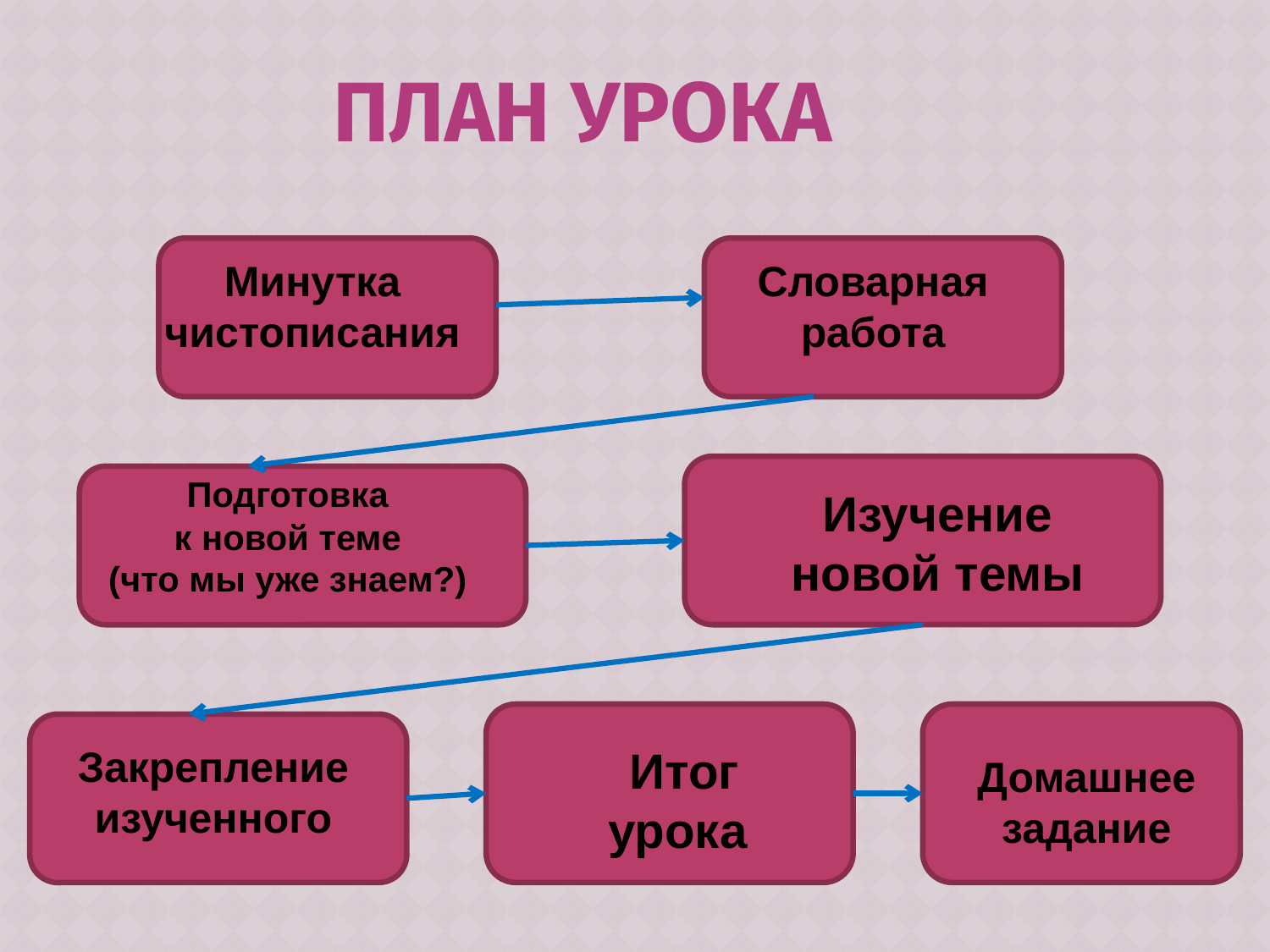

# План урока

Минутка
чистописания
Словарная
работа

Подготовка
к новой теме
(что мы уже знаем?)
Изучение
новой темы

Закрепление
изученного
Итог
урока

Домашнее
задание